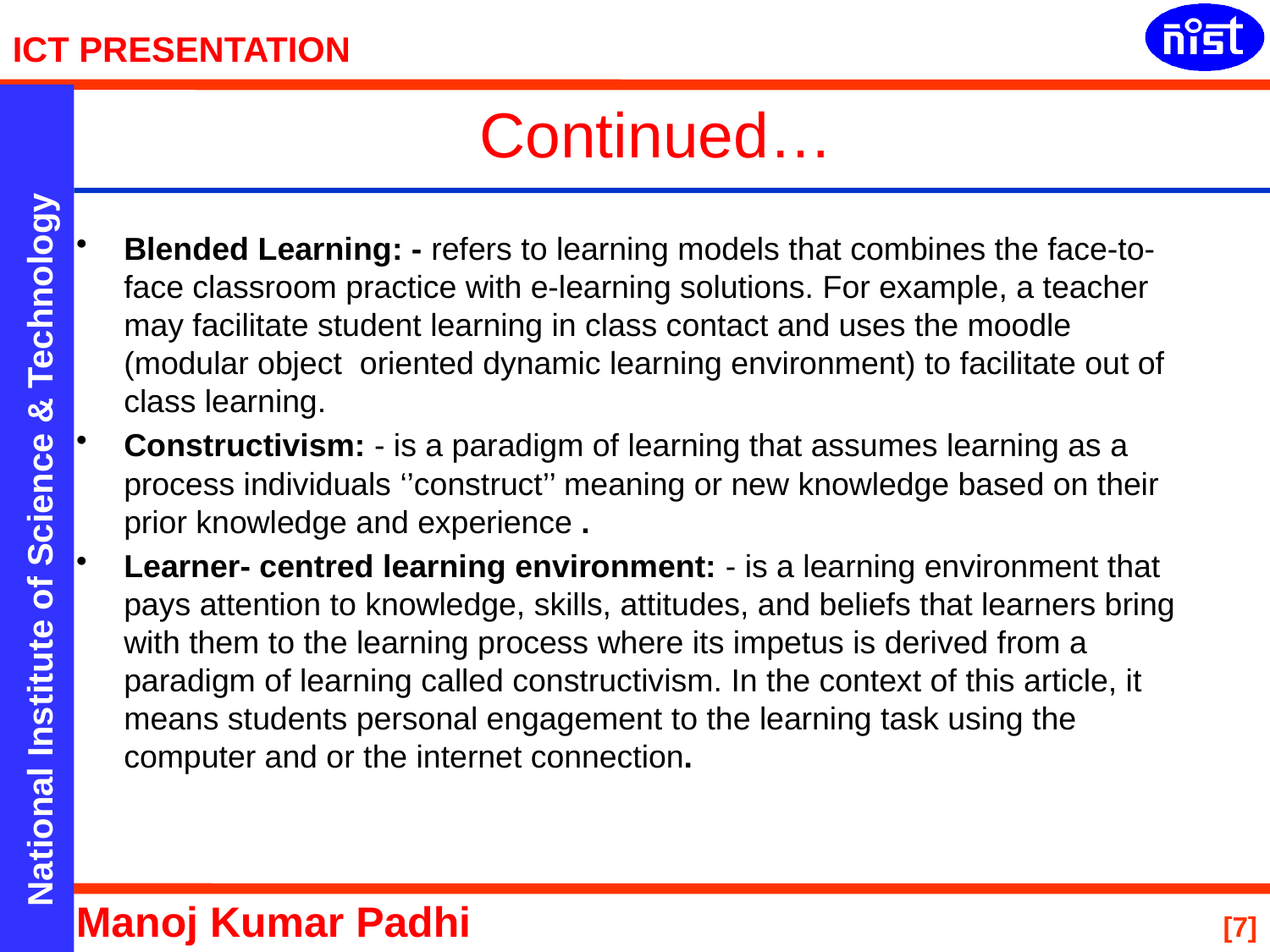

# Continued…

Blended Learning: - refers to learning models that combines the face-to-face classroom practice with e-learning solutions. For example, a teacher may facilitate student learning in class contact and uses the moodle (modular object  oriented dynamic learning environment) to facilitate out of class learning.
Constructivism: - is a paradigm of learning that assumes learning as a process individuals ‘’construct’’ meaning or new knowledge based on their prior knowledge and experience .
Learner- centred learning environment: - is a learning environment that pays attention to knowledge, skills, attitudes, and beliefs that learners bring with them to the learning process where its impetus is derived from a paradigm of learning called constructivism. In the context of this article, it means students personal engagement to the learning task using the computer and or the internet connection.